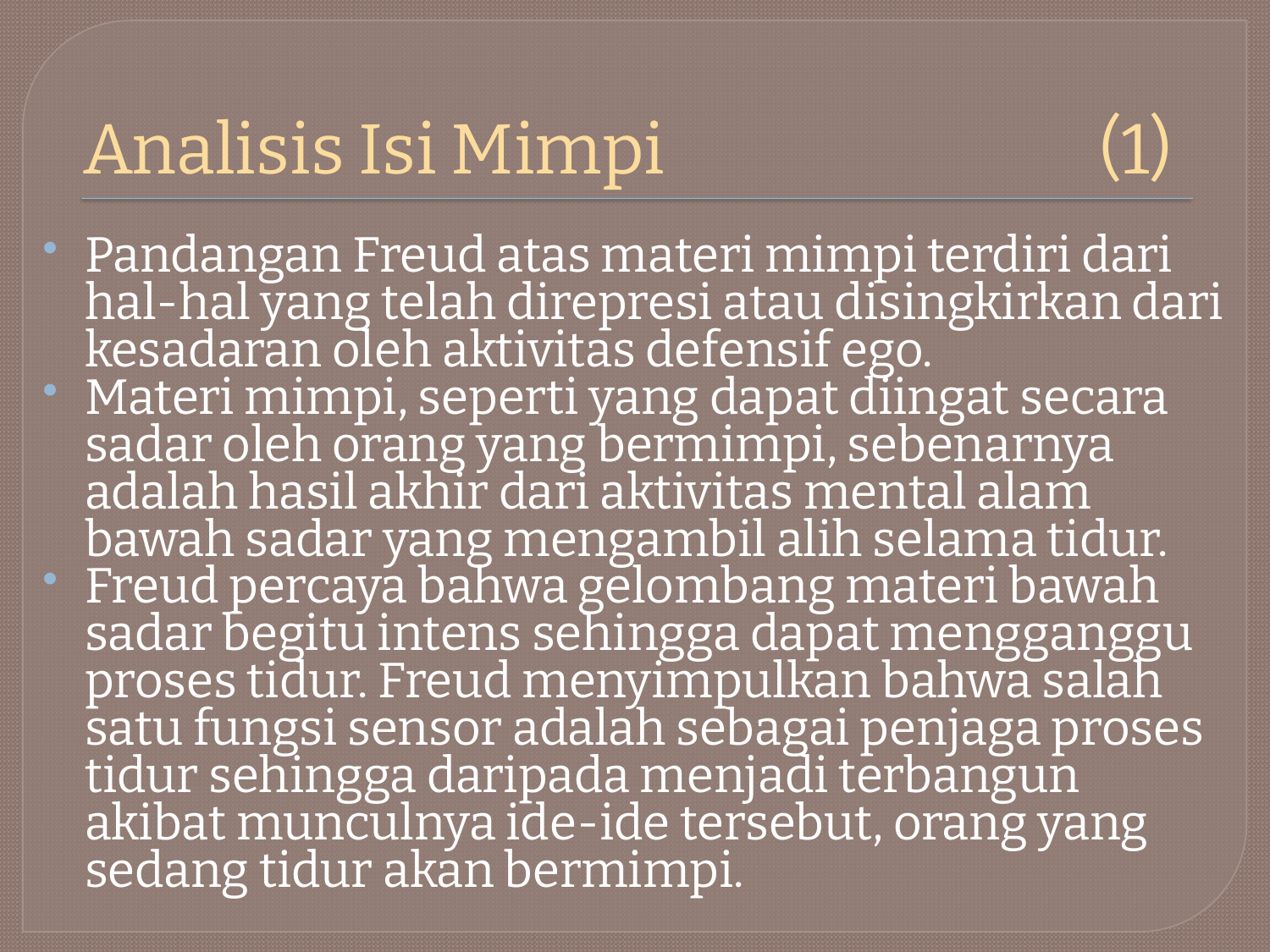

# Analisis Isi Mimpi				(1)

Pandangan Freud atas materi mimpi terdiri dari hal-hal yang telah direpresi atau disingkirkan dari kesadaran oleh aktivitas defensif ego.
Materi mimpi, seperti yang dapat diingat secara sadar oleh orang yang bermimpi, sebenarnya adalah hasil akhir dari aktivitas mental alam bawah sadar yang mengambil alih selama tidur.
Freud percaya bahwa gelombang materi bawah sadar begitu intens sehingga dapat mengganggu proses tidur. Freud menyimpulkan bahwa salah satu fungsi sensor adalah sebagai penjaga proses tidur sehingga daripada menjadi terbangun akibat munculnya ide-ide tersebut, orang yang sedang tidur akan bermimpi.